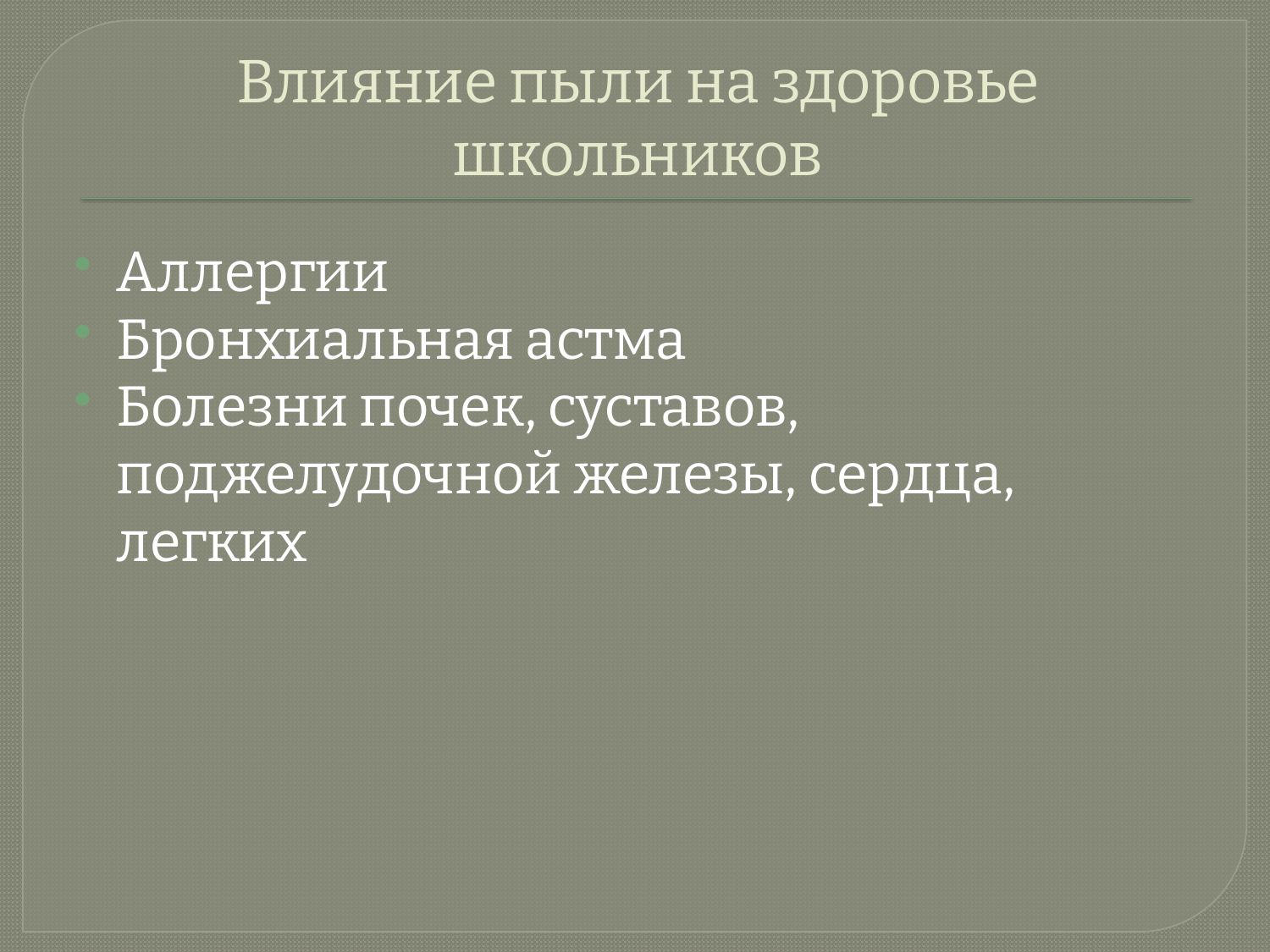

# Влияние пыли на здоровье школьников
Аллергии
Бронхиальная астма
Болезни почек, суставов, поджелудочной железы, сердца, легких